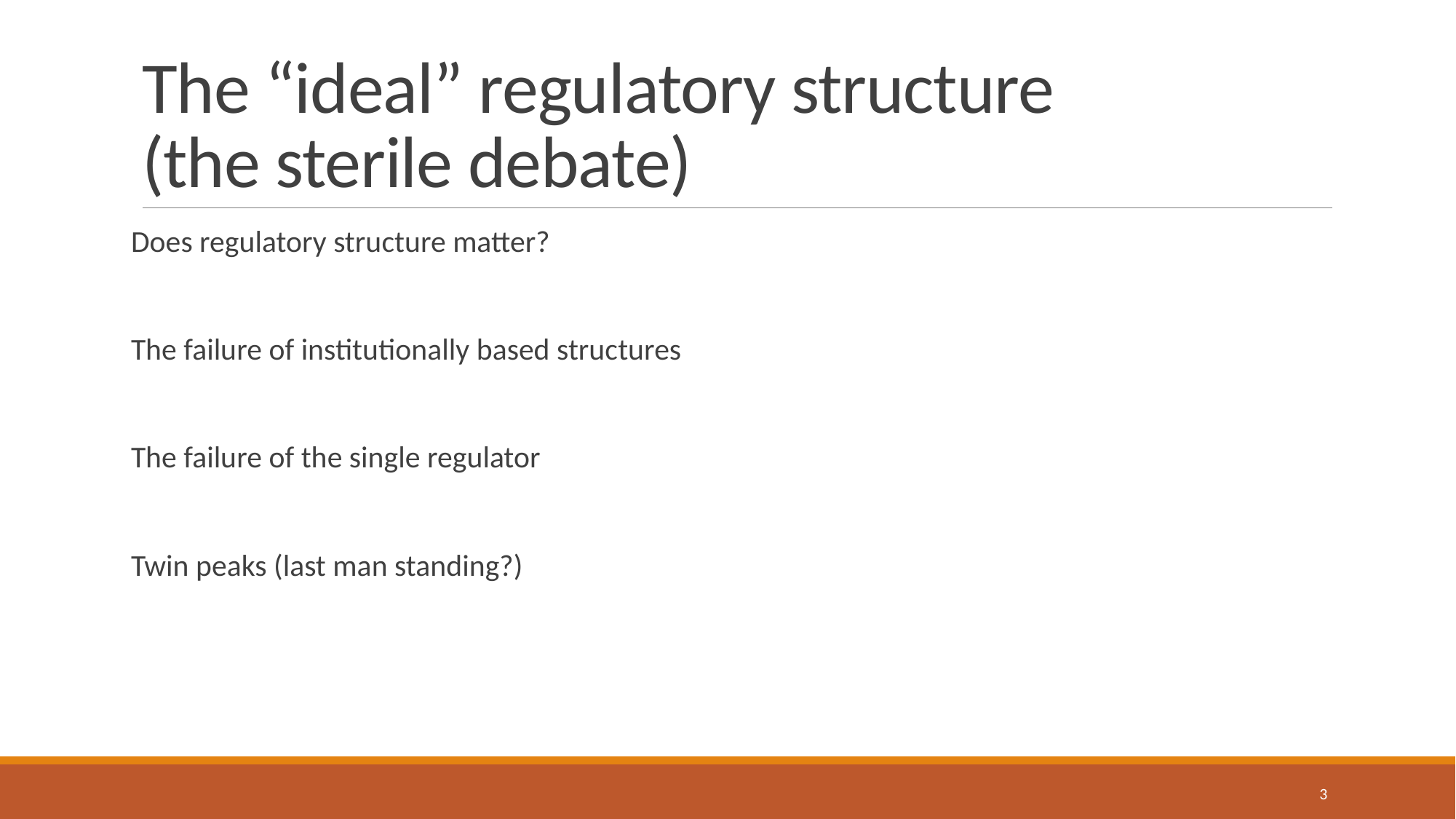

# The “ideal” regulatory structure (the sterile debate)
Does regulatory structure matter?

The failure of institutionally based structures

The failure of the single regulator

Twin peaks (last man standing?)
3